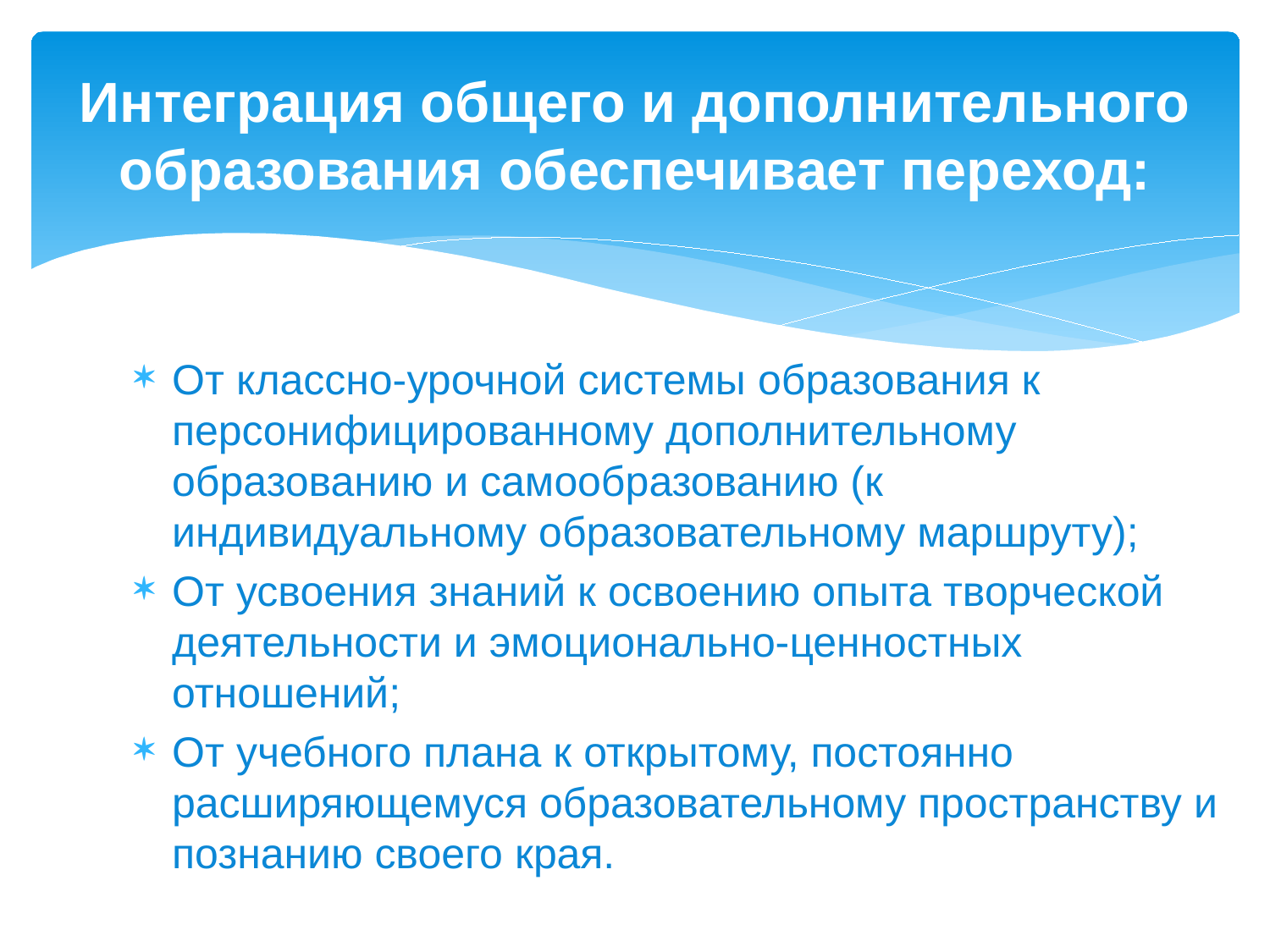

# Интеграция общего и дополнительного образования обеспечивает переход:
От классно-урочной системы образования к персонифицированному дополнительному образованию и самообразованию (к индивидуальному образовательному маршруту);
От усвоения знаний к освоению опыта творческой деятельности и эмоционально-ценностных отношений;
От учебного плана к открытому, постоянно расширяющемуся образовательному пространству и познанию своего края.